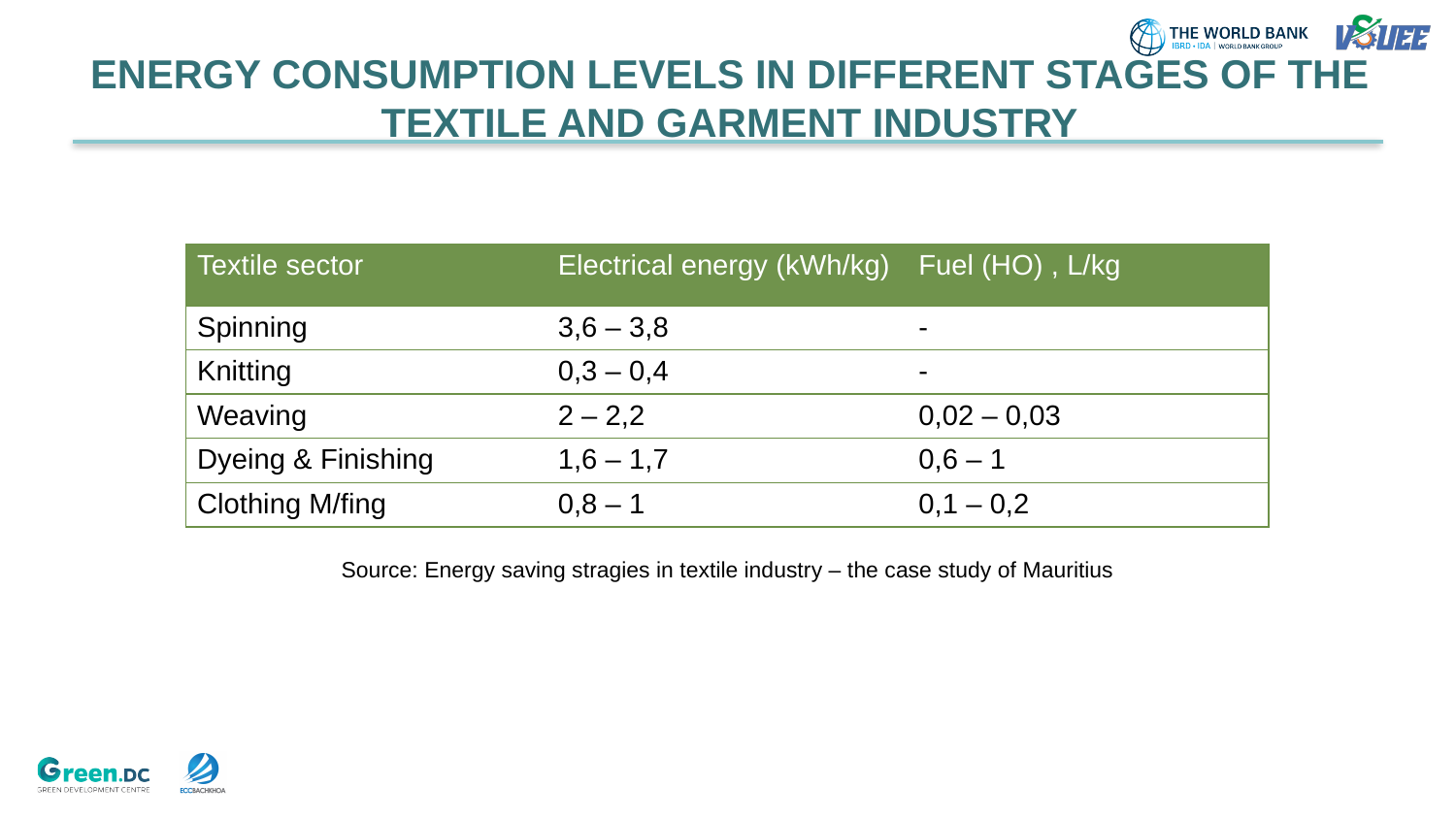

# ENERGY CONSUMPTION LEVELS IN DIFFERENT STAGES OF THE TEXTILE AND GARMENT INDUSTRY
| Textile sector | Electrical energy (kWh/kg) | Fuel (HO) , L/kg |
| --- | --- | --- |
| Spinning | 3,6 – 3,8 | - |
| Knitting | 0,3 – 0,4 | - |
| Weaving | 2 – 2,2 | 0,02 – 0,03 |
| Dyeing & Finishing | 1,6 – 1,7 | 0,6 – 1 |
| Clothing M/fing | 0,8 – 1 | 0,1 – 0,2 |
Source: Energy saving stragies in textile industry – the case study of Mauritius